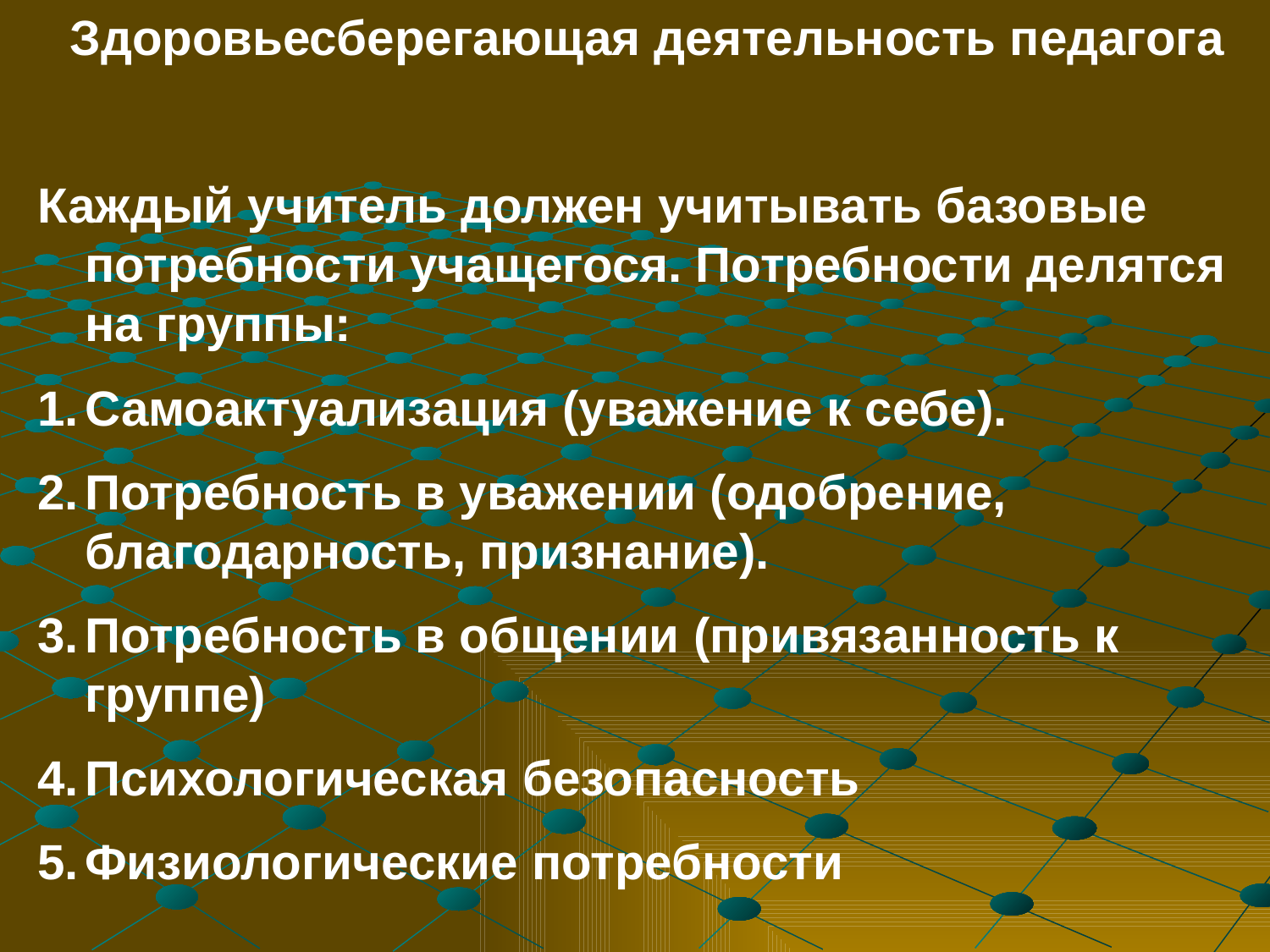

Здоровьесберегающая деятельность педагога

Каждый учитель должен учитывать базовые потребности учащегося. Потребности делятся на группы:
Самоактуализация (уважение к себе).
Потребность в уважении (одобрение, благодарность, признание).
Потребность в общении (привязанность к группе)
Психологическая безопасность
Физиологические потребности